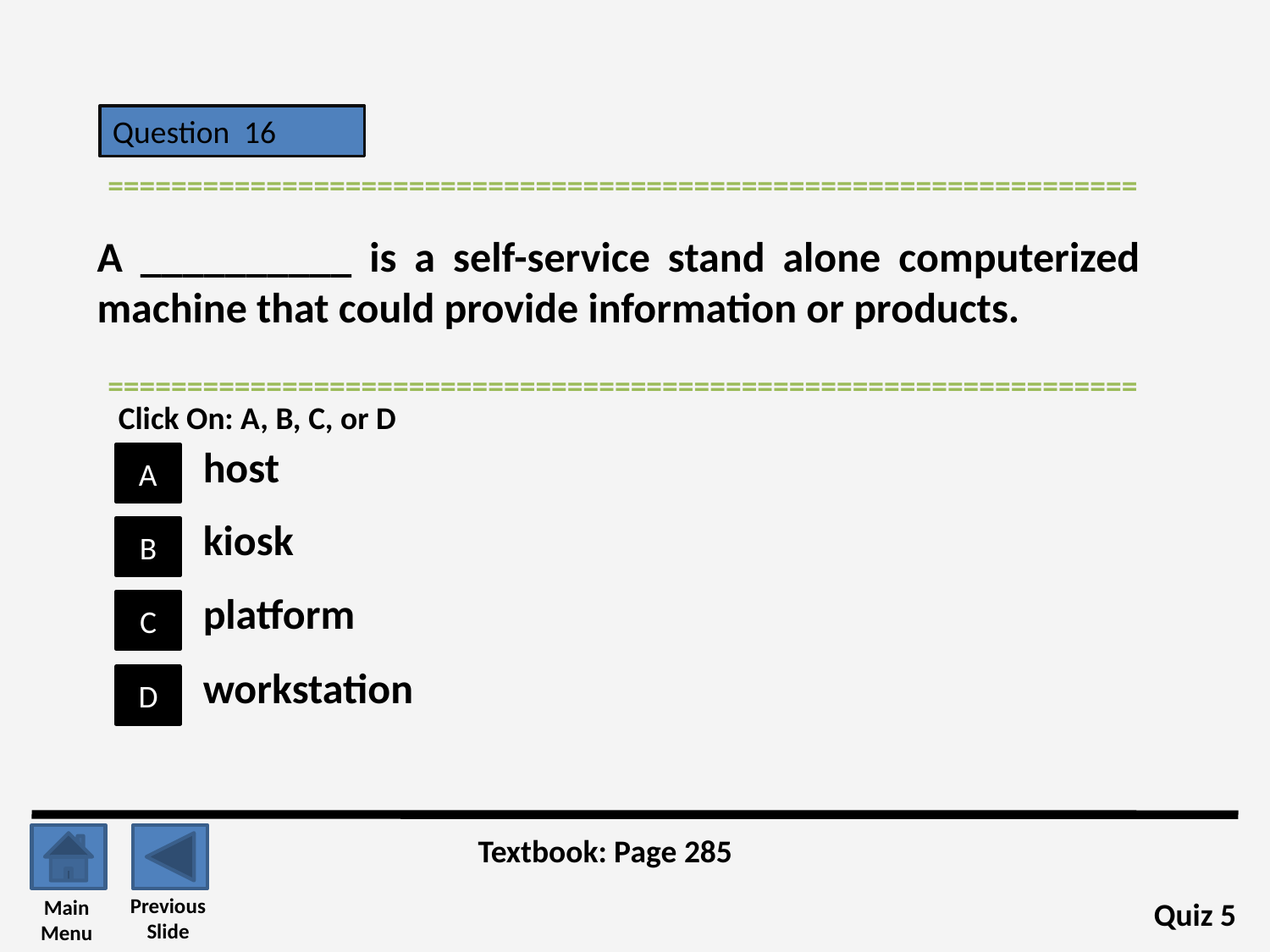

Question  16
=================================================================
A __________ is a self-service stand alone computerized machine that could provide information or products.
=================================================================
Click On: A, B, C, or D

host
A
kiosk
B
platform
C
workstation
D

Textbook: Page 285
Previous
Slide
Main
Menu
Quiz 5